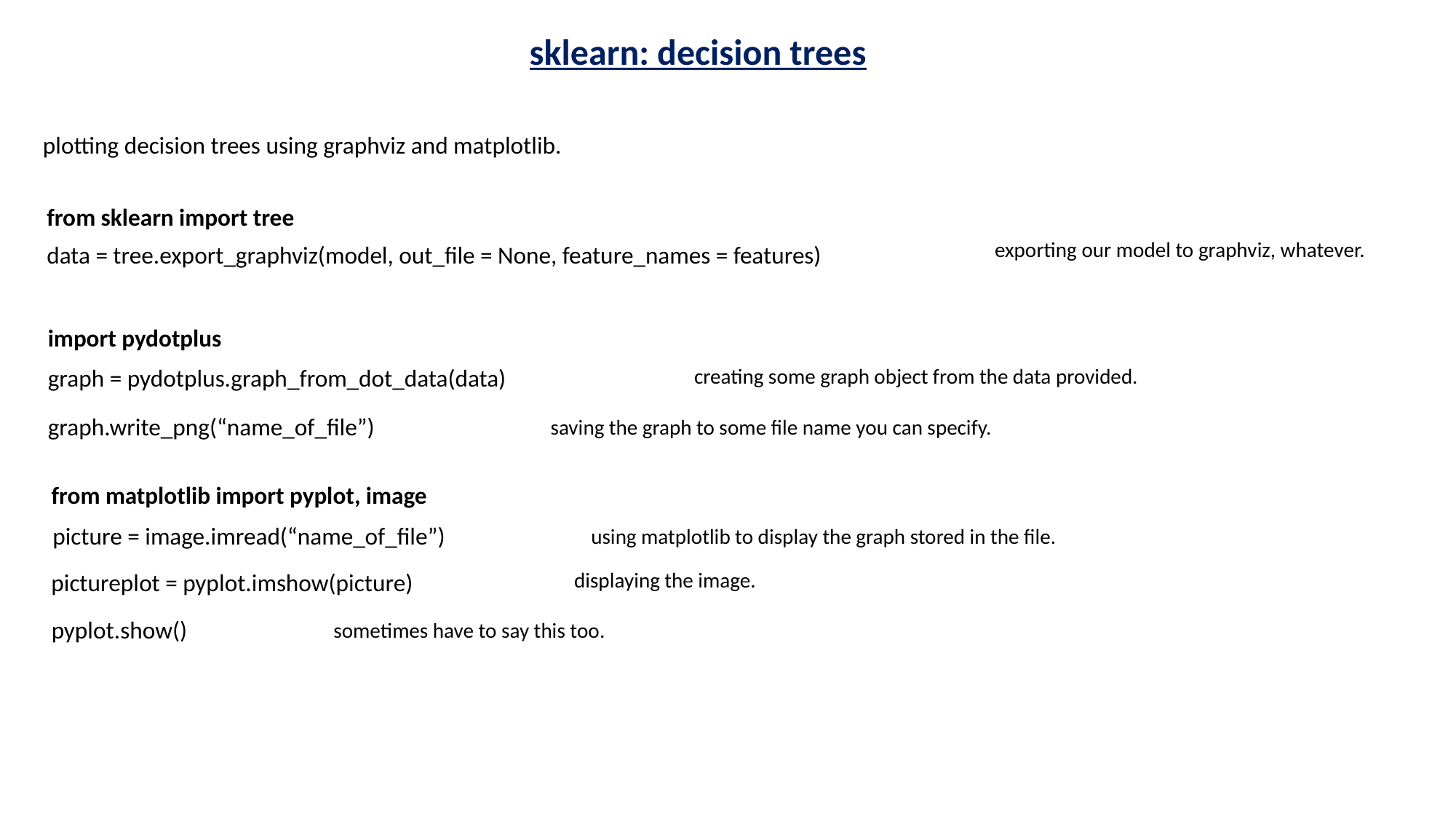

sklearn: decision trees
plotting decision trees using graphviz and matplotlib.
from sklearn import tree
exporting our model to graphviz, whatever.
data = tree.export_graphviz(model, out_file = None, feature_names = features)
import pydotplus
graph = pydotplus.graph_from_dot_data(data)
creating some graph object from the data provided.
graph.write_png(“name_of_file”)
saving the graph to some file name you can specify.
from matplotlib import pyplot, image
picture = image.imread(“name_of_file”)
using matplotlib to display the graph stored in the file.
pictureplot = pyplot.imshow(picture)
displaying the image.
pyplot.show()
sometimes have to say this too.